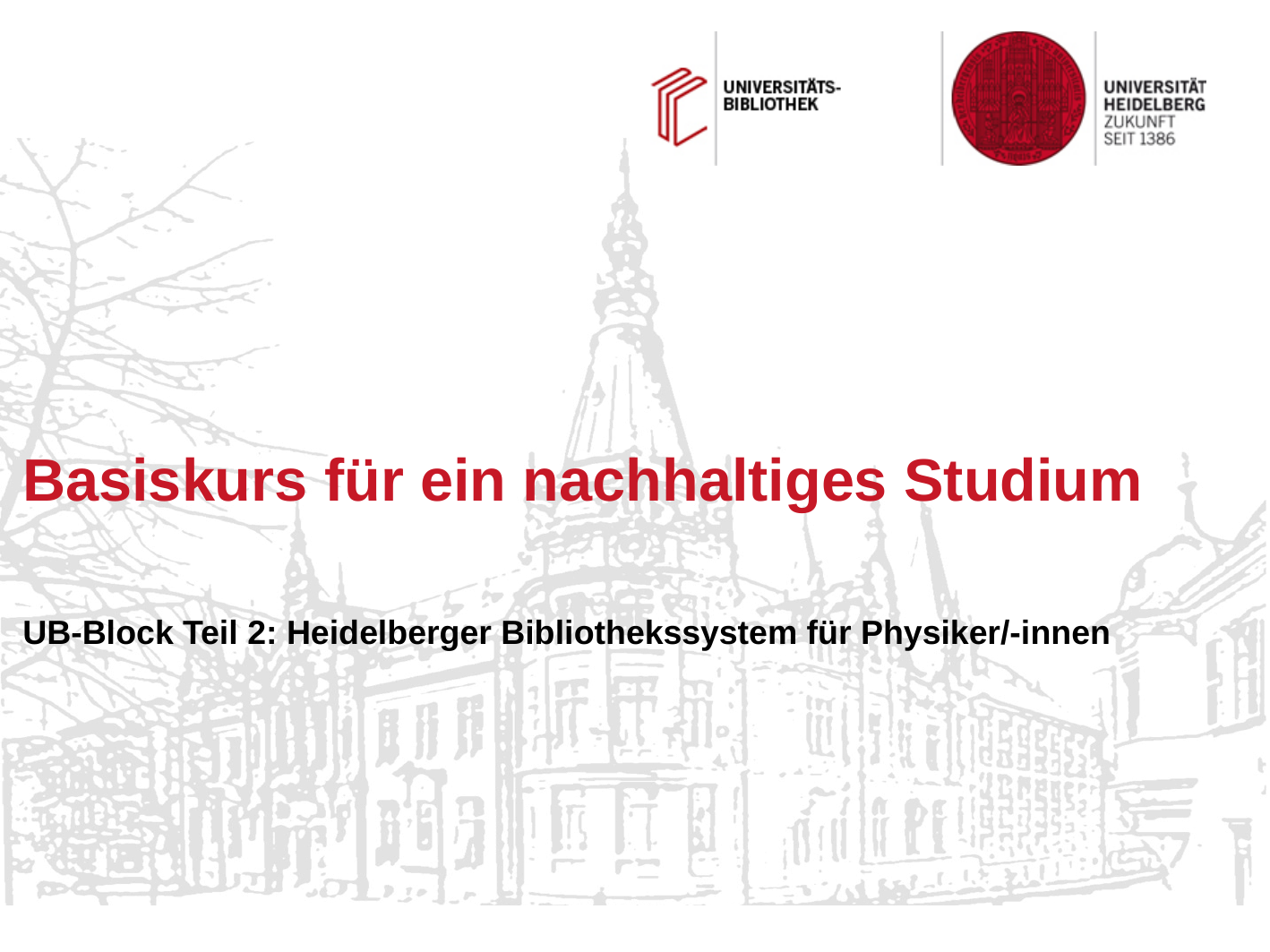

# Basiskurs für ein nachhaltiges Studium UB-Block Teil 2: Heidelberger Bibliothekssystem für Physiker/-innen